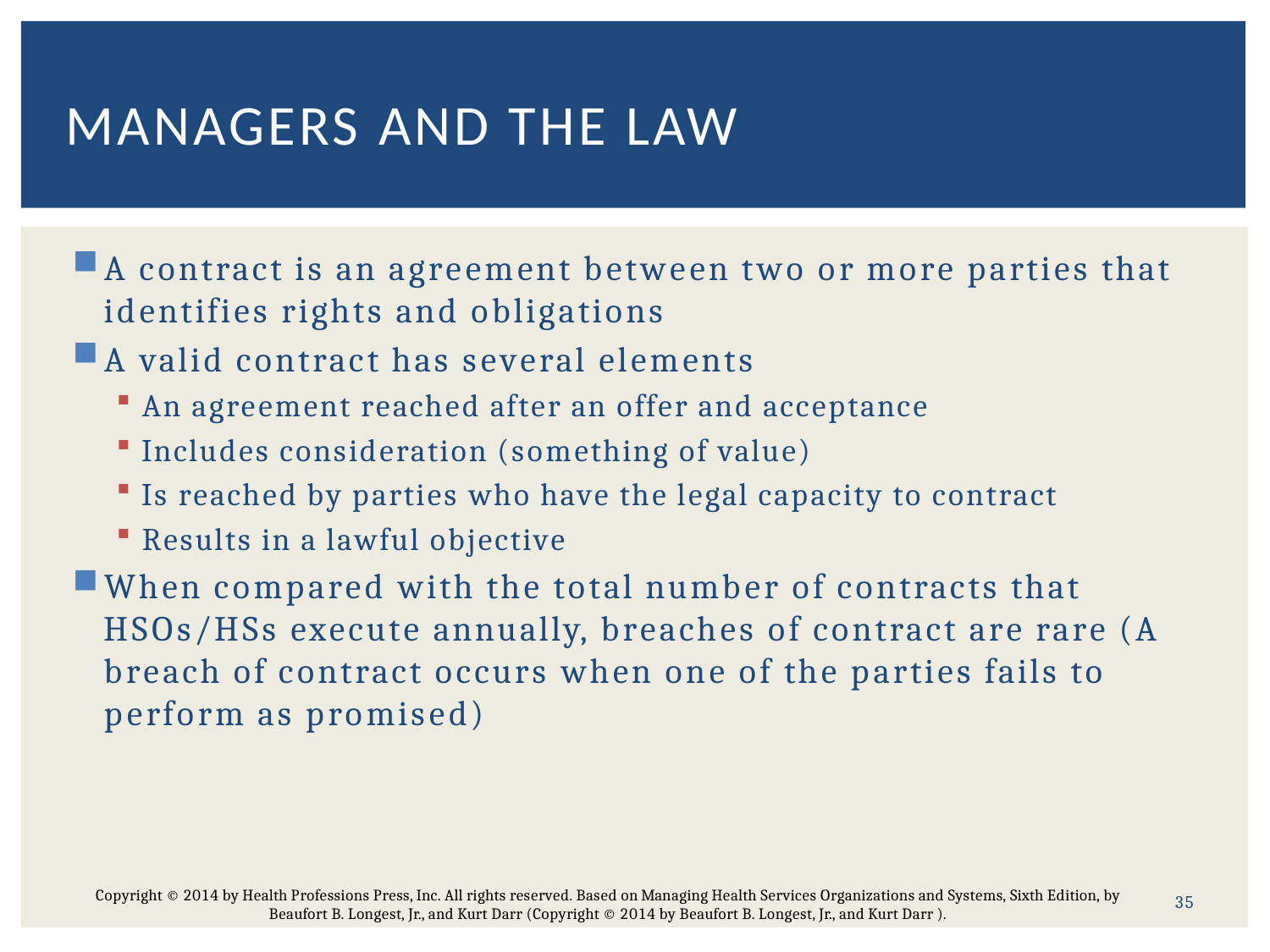

# Managers and the Law
A contract is an agreement between two or more parties that identifies rights and obligations
A valid contract has several elements
An agreement reached after an offer and acceptance
Includes consideration (something of value)
Is reached by parties who have the legal capacity to contract
Results in a lawful objective
When compared with the total number of contracts that HSOs/HSs execute annually, breaches of contract are rare (A breach of contract occurs when one of the parties fails to perform as promised)

35